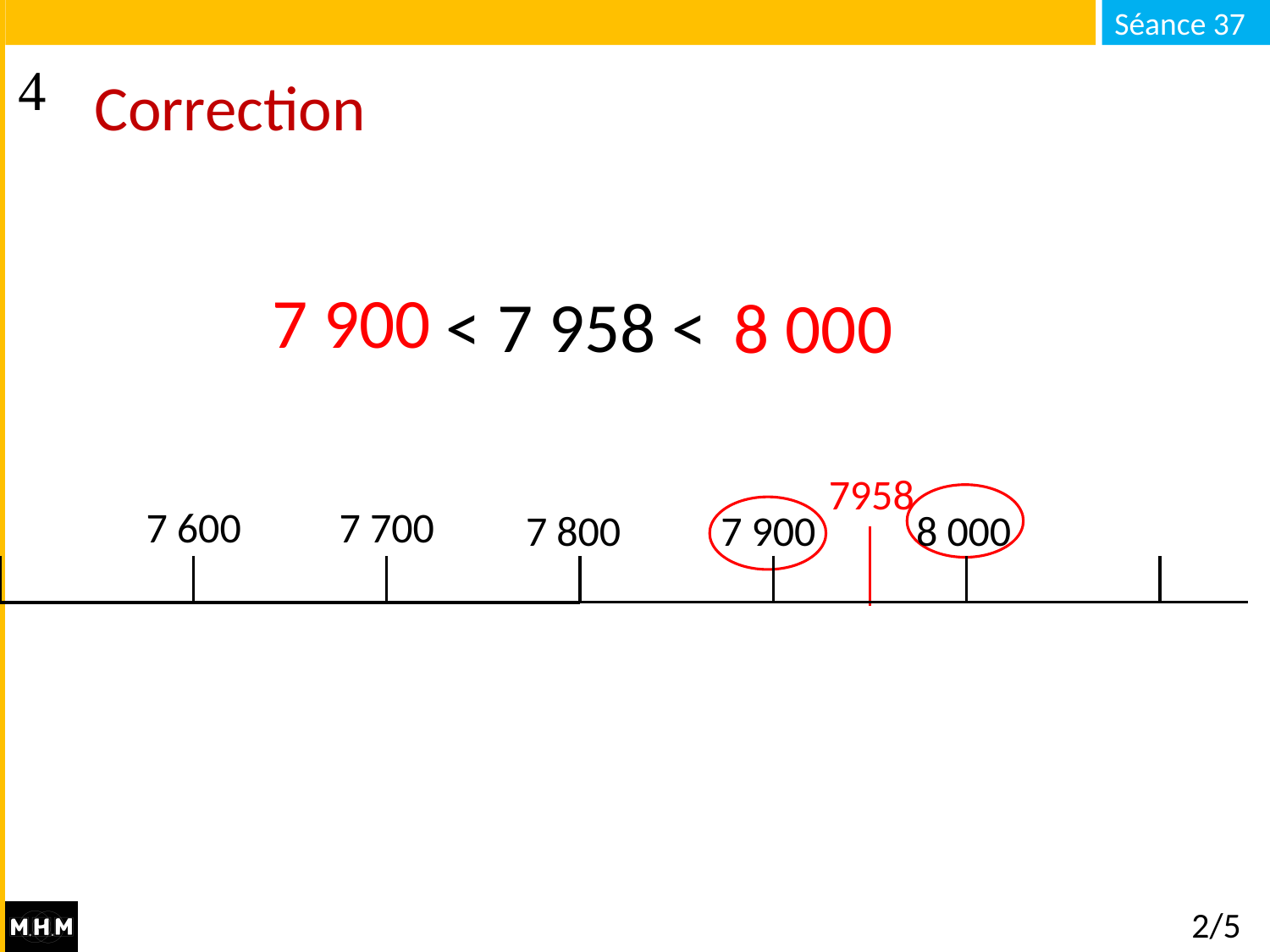

# Correction
7 900
… < 7 958 < …
8 000
7958

7 600
7 700
7 900
8 000
7 800

2/5